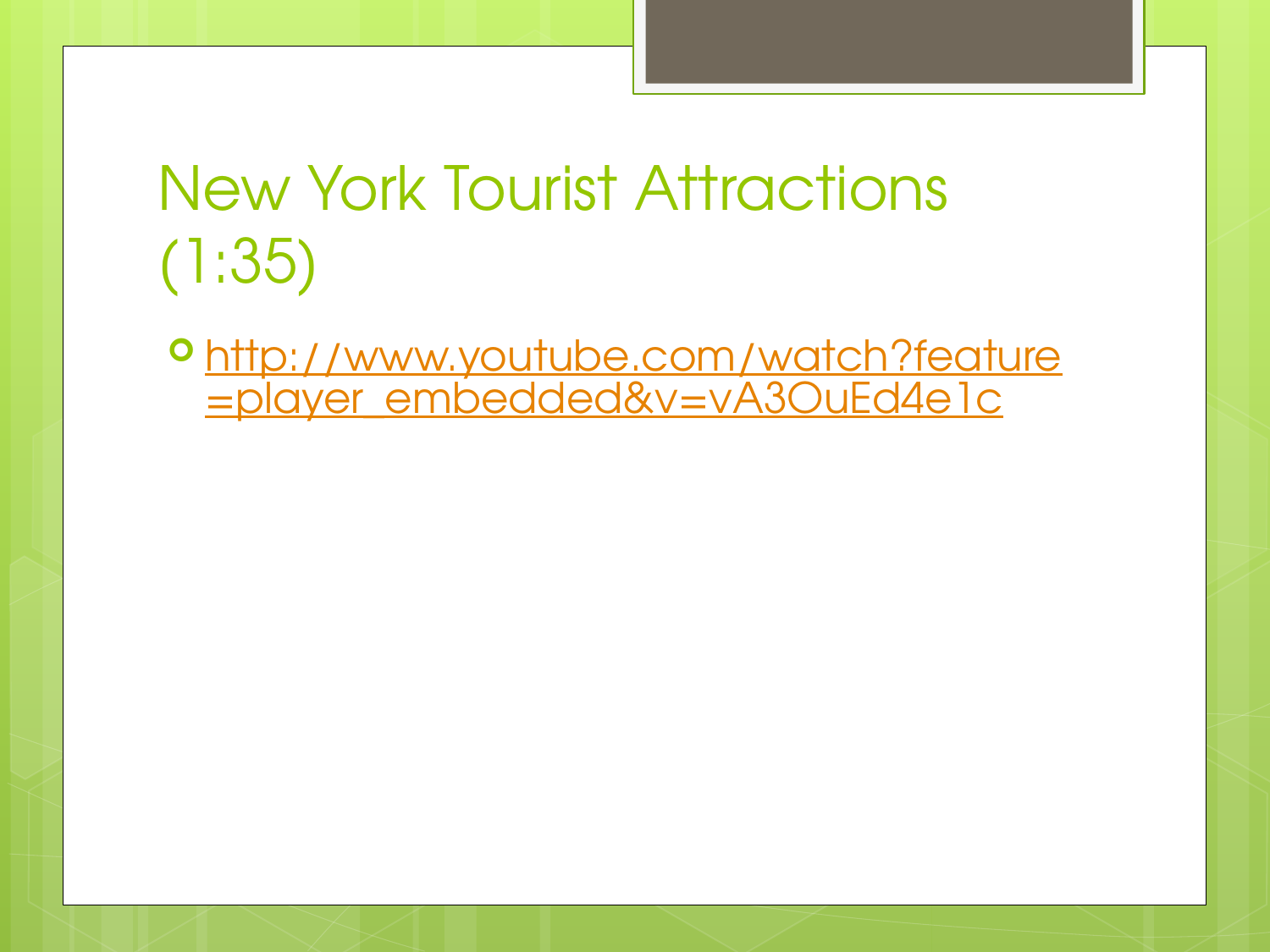

# New York Tourist Attractions (1:35)
http://www.youtube.com/watch?feature=player_embedded&v=vA3OuEd4e1c